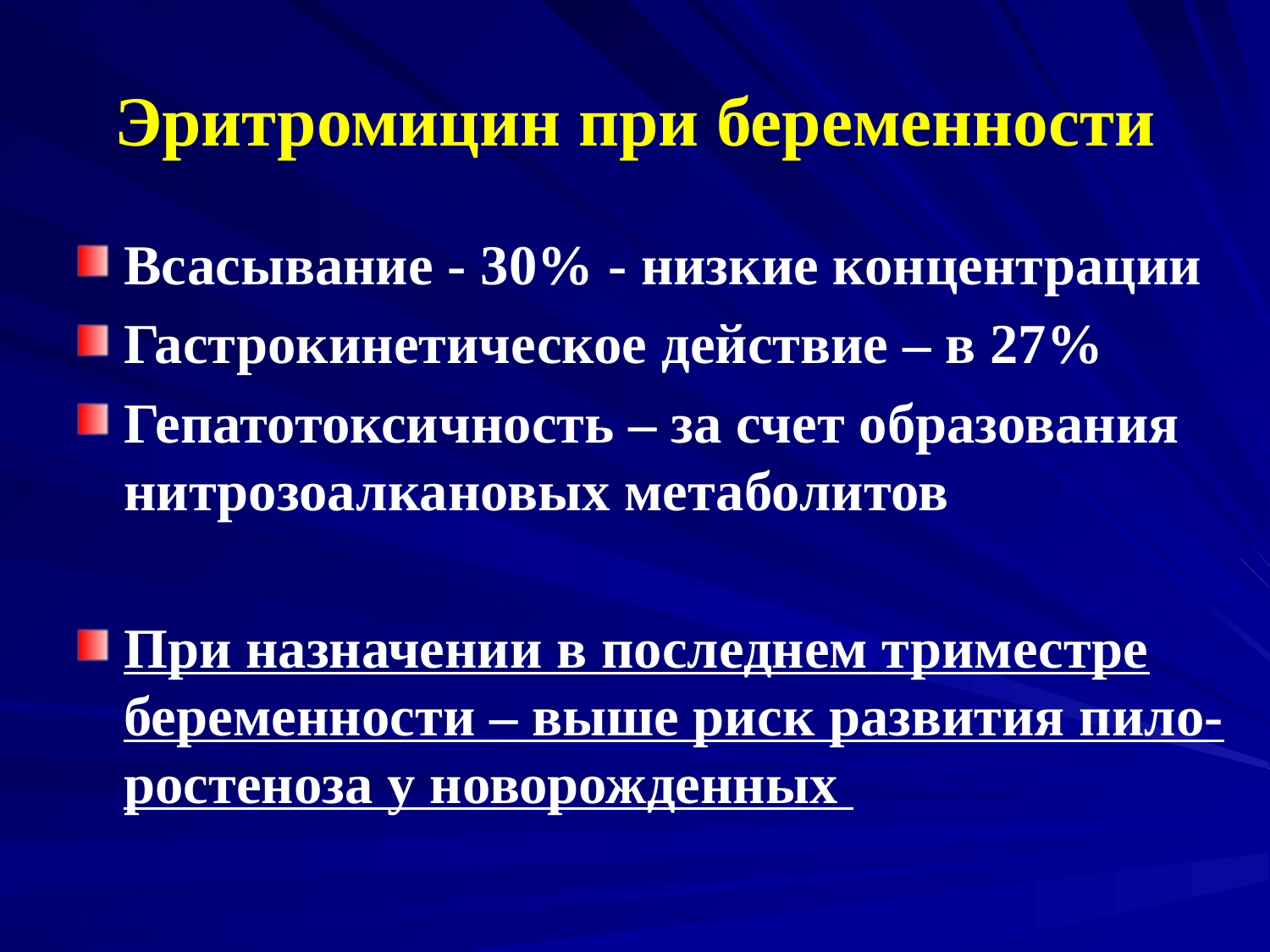

# Эритромицин при беременности
Всасывание - 30% - низкие концентрации
Гастрокинетическое действие – в 27%
Гепатотоксичность – за счет образования нитрозоалкановых метаболитов

При назначении в последнем триместре беременности – выше риск развития пило-ростеноза у новорожденных